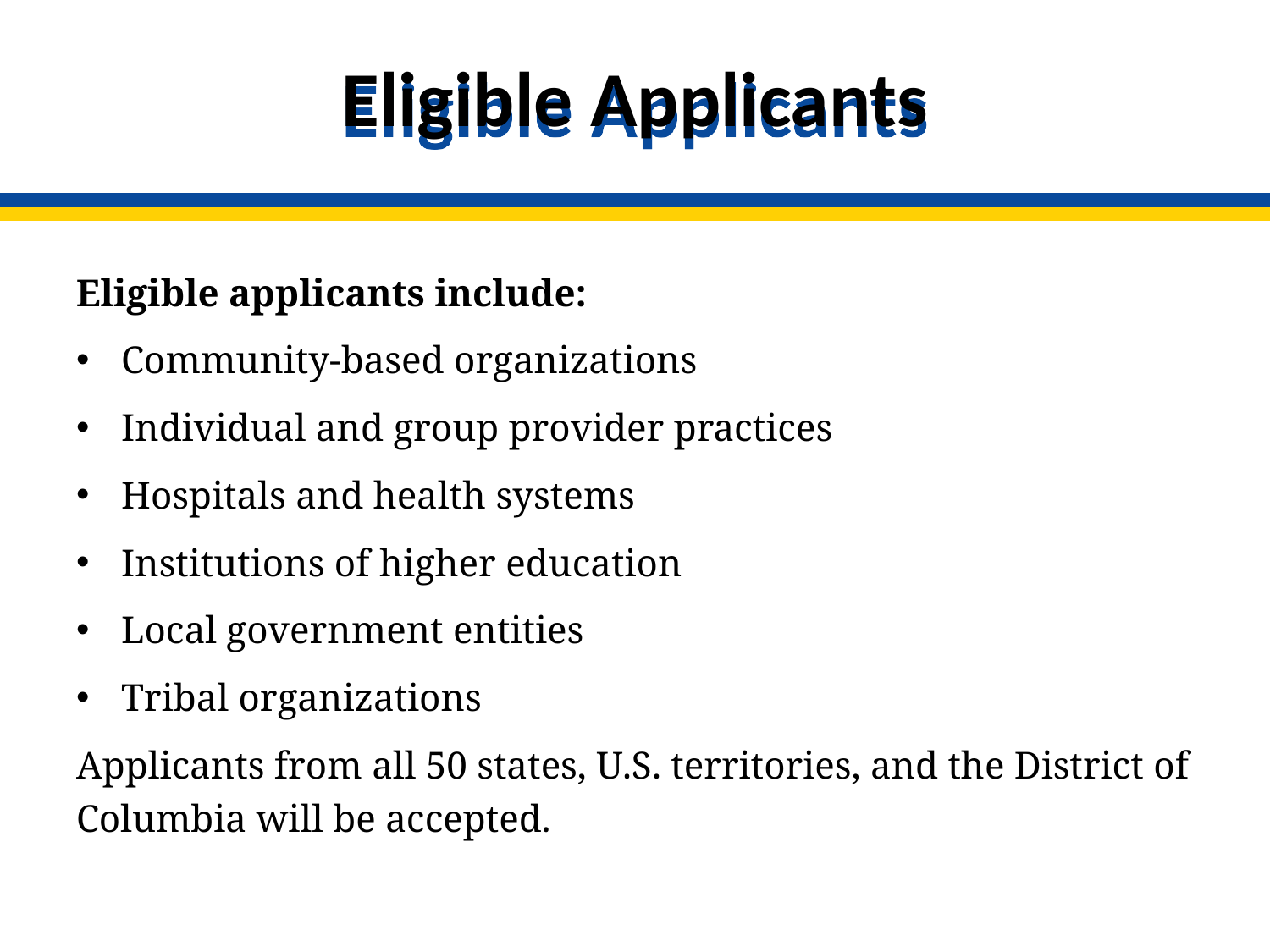

# Eligible Applicants
Eligible applicants include:
Community-based organizations
Individual and group provider practices
Hospitals and health systems
Institutions of higher education
Local government entities
Tribal organizations
Applicants from all 50 states, U.S. territories, and the District of Columbia will be accepted.